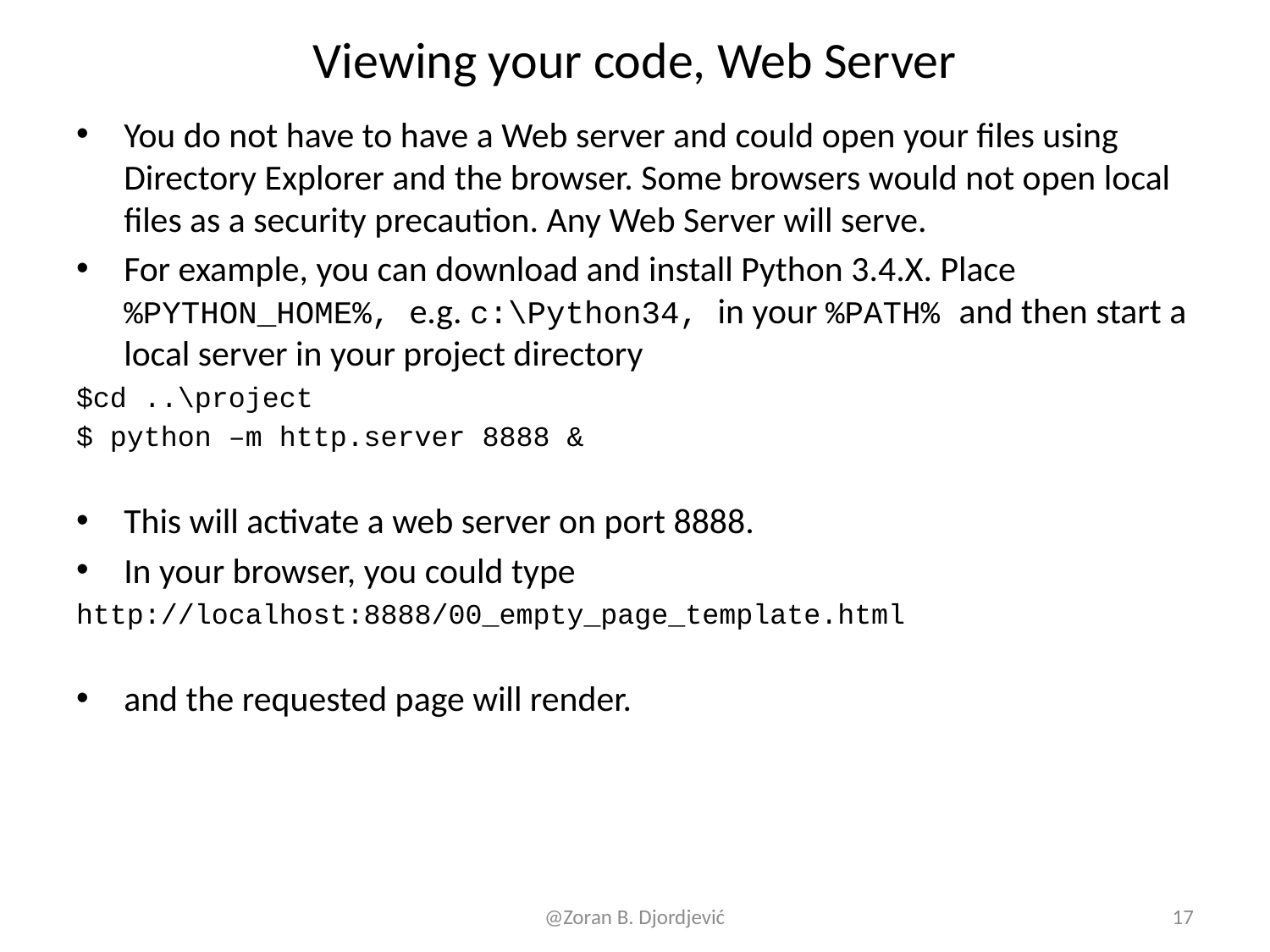

# Viewing your code, Web Server
You do not have to have a Web server and could open your files using Directory Explorer and the browser. Some browsers would not open local files as a security precaution. Any Web Server will serve.
For example, you can download and install Python 3.4.X. Place %PYTHON_HOME%, e.g. c:\Python34, in your %PATH% and then start a local server in your project directory
$cd ..\project
$ python –m http.server 8888 &

This will activate a web server on port 8888.
In your browser, you could type
http://localhost:8888/00_empty_page_template.html

and the requested page will render.
@Zoran B. Djordjević
17